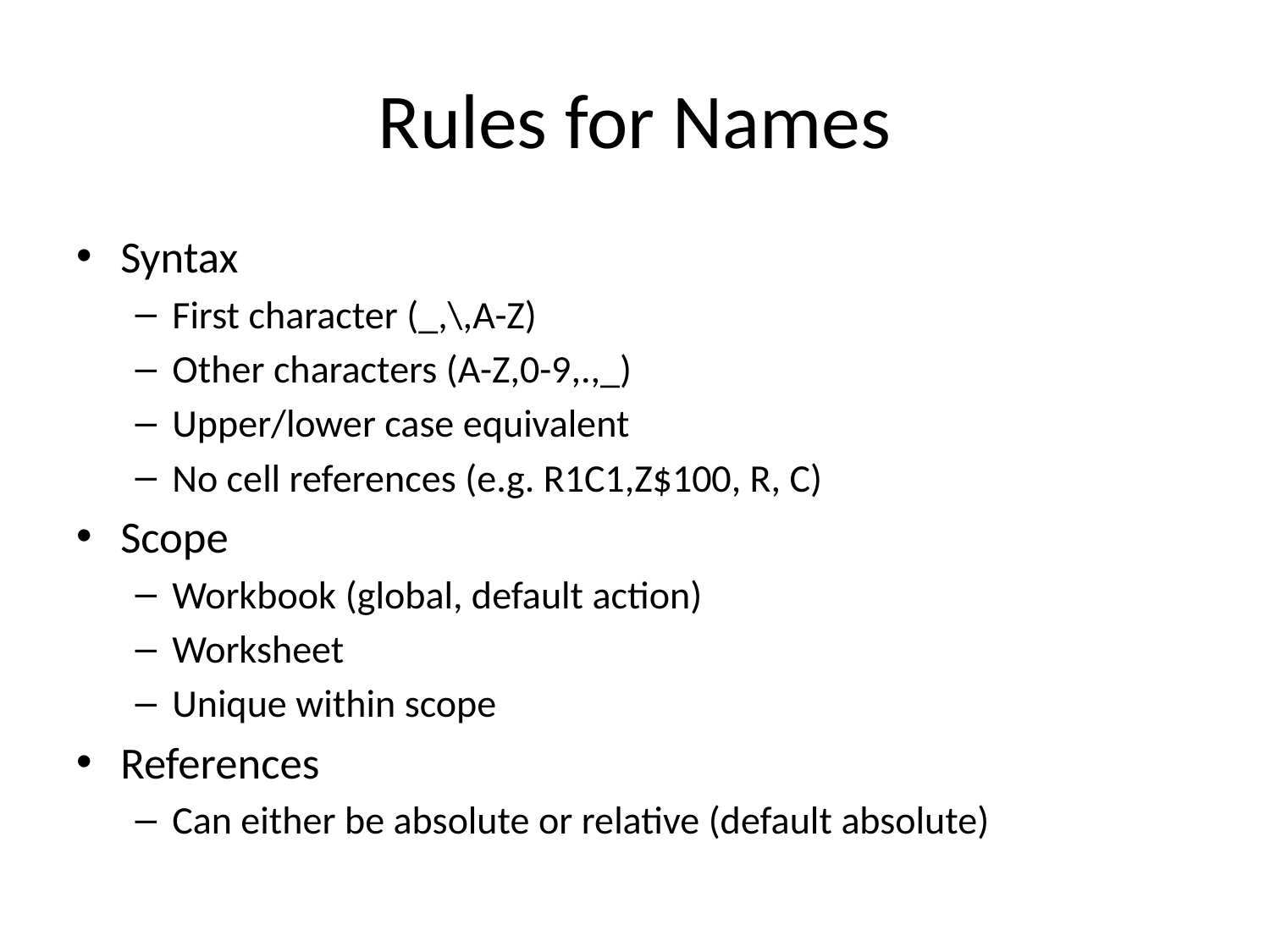

# Rules for Names
Syntax
First character (_,\,A-Z)
Other characters (A-Z,0-9,.,_)
Upper/lower case equivalent
No cell references (e.g. R1C1,Z$100, R, C)
Scope
Workbook (global, default action)
Worksheet
Unique within scope
References
Can either be absolute or relative (default absolute)